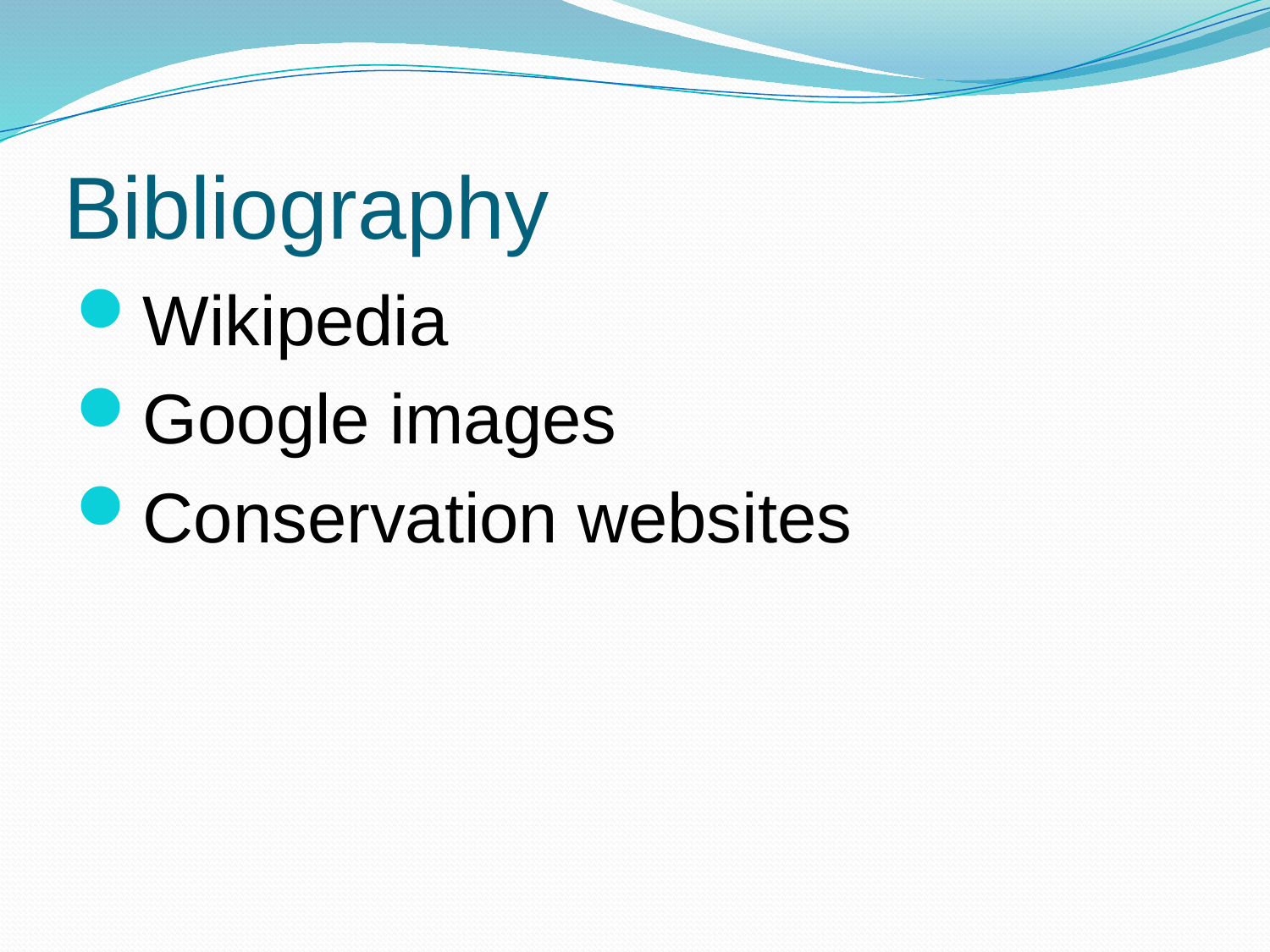

# Bibliography
Wikipedia
Google images
Conservation websites